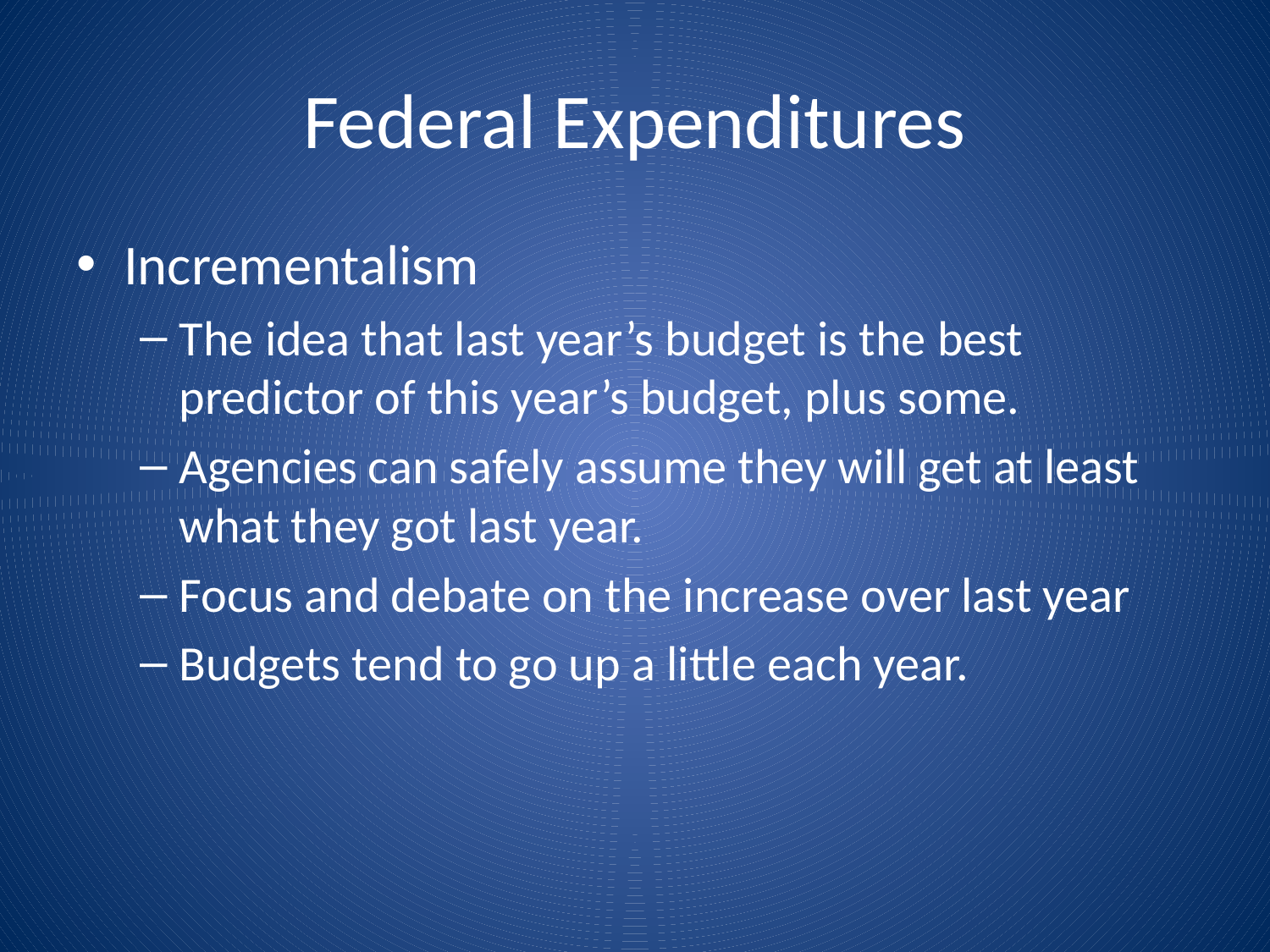

# Federal Expenditures
Incrementalism
The idea that last year’s budget is the best predictor of this year’s budget, plus some.
Agencies can safely assume they will get at least what they got last year.
Focus and debate on the increase over last year
Budgets tend to go up a little each year.